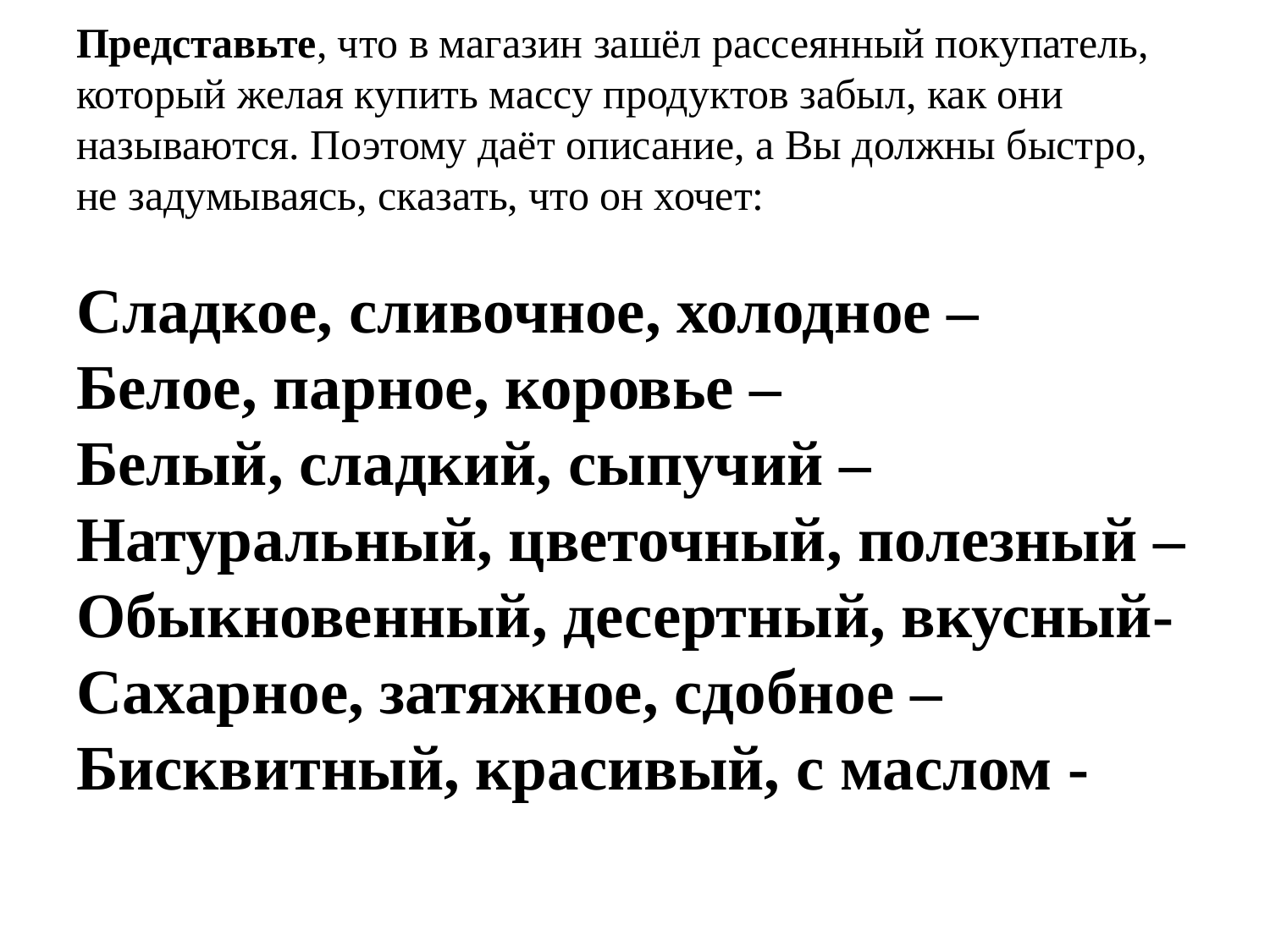

# Представьте, что в магазин зашёл рассеянный покупатель, который желая купить массу продуктов забыл, как они называются. Поэтому даёт описание, а Вы должны быстро, не задумываясь, сказать, что он хочет: Сладкое, сливочное, холодное – Белое, парное, коровье – Белый, сладкий, сыпучий – Натуральный, цветочный, полезный – Обыкновенный, десертный, вкусный- Сахарное, затяжное, сдобное – Бисквитный, красивый, с маслом -